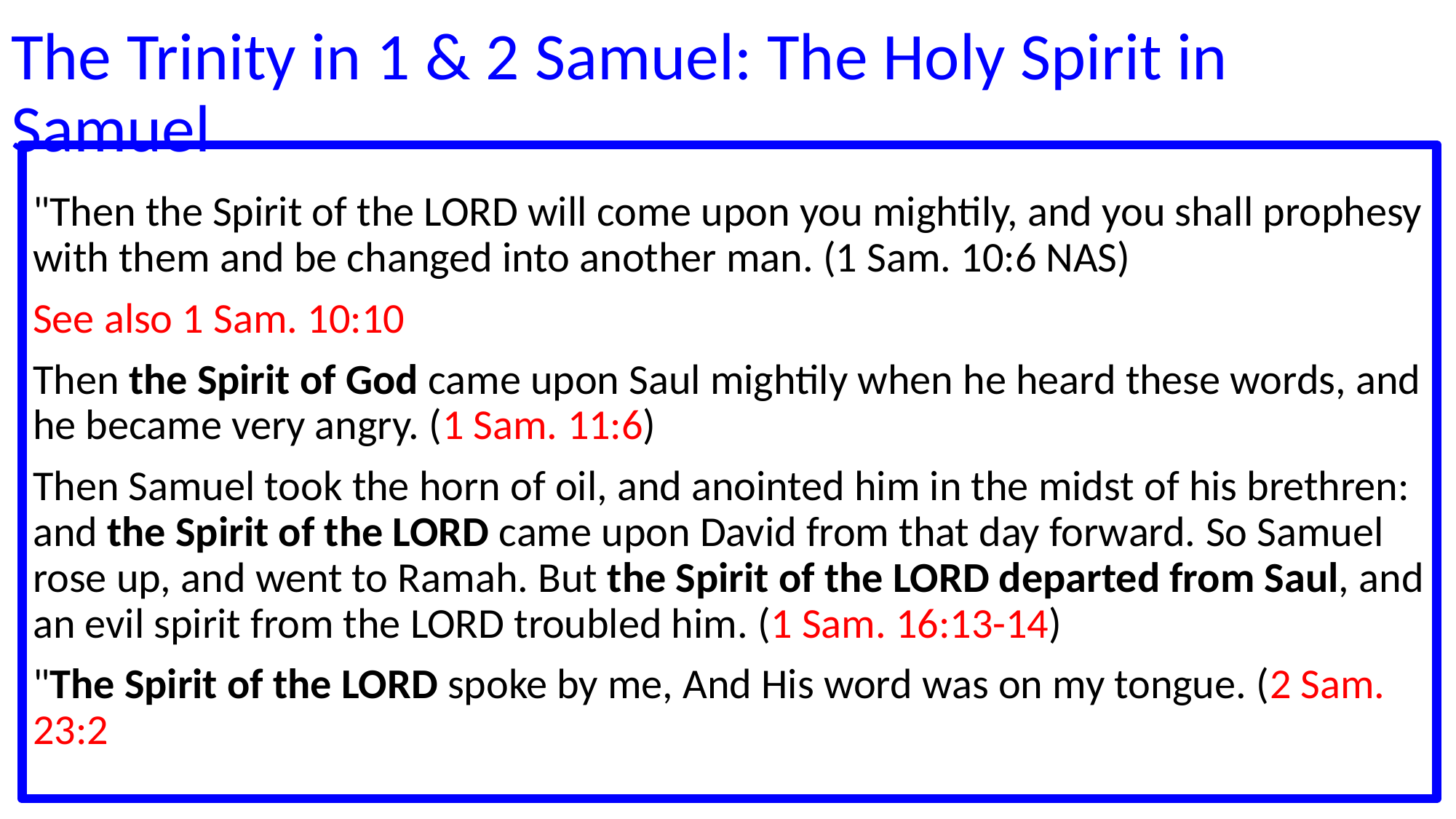

# The Trinity in 1 & 2 Samuel: The Holy Spirit in Samuel
"Then the Spirit of the LORD will come upon you mightily, and you shall prophesy with them and be changed into another man. (1 Sam. 10:6 NAS)
See also 1 Sam. 10:10
Then the Spirit of God came upon Saul mightily when he heard these words, and he became very angry. (1 Sam. 11:6)
Then Samuel took the horn of oil, and anointed him in the midst of his brethren: and the Spirit of the LORD came upon David from that day forward. So Samuel rose up, and went to Ramah. But the Spirit of the LORD departed from Saul, and an evil spirit from the LORD troubled him. (1 Sam. 16:13-14)
"The Spirit of the LORD spoke by me, And His word was on my tongue. (2 Sam. 23:2